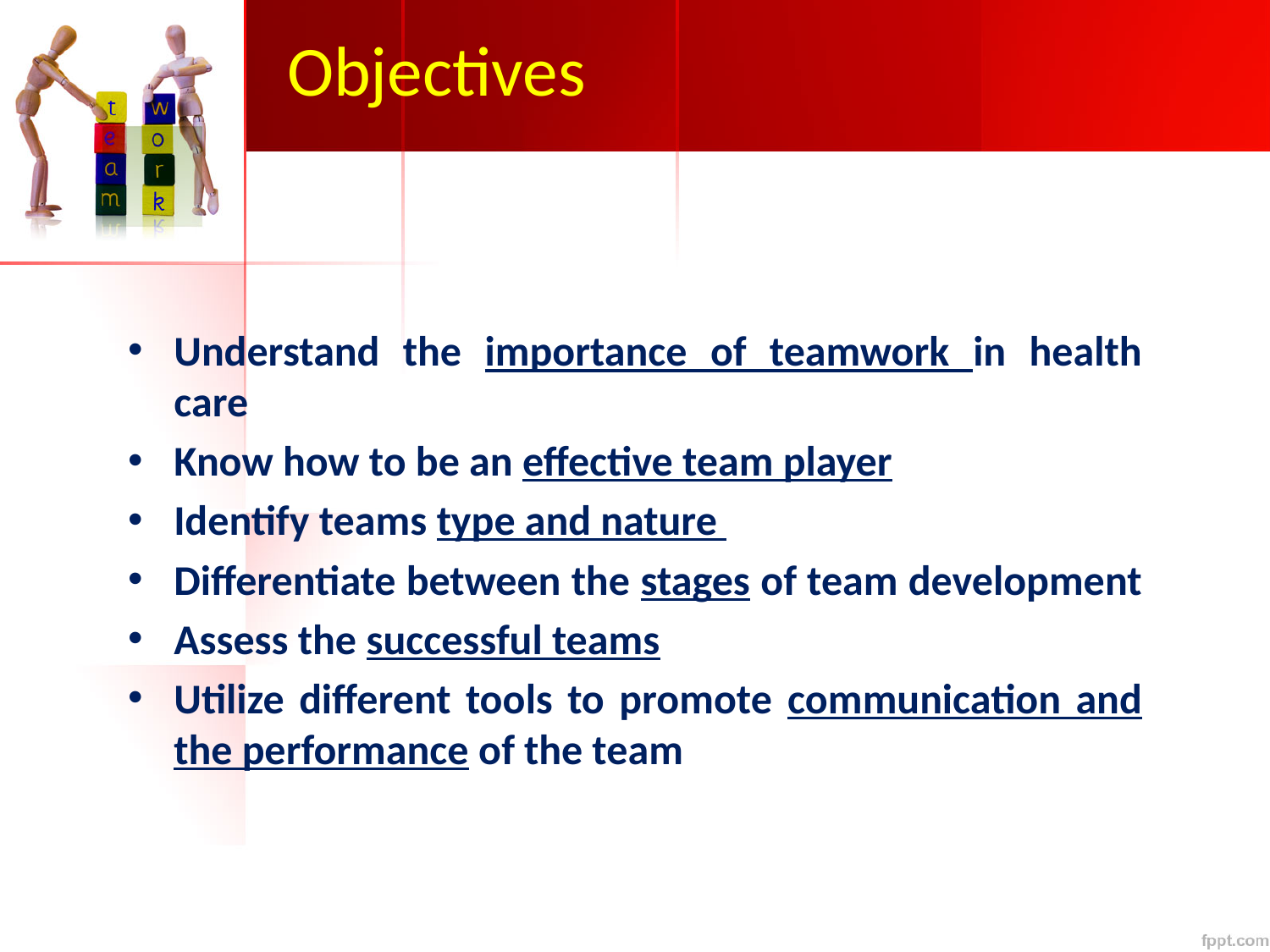

# Objectives

Understand the importance of teamwork in health care
Know how to be an effective team player
Identify teams type and nature
Differentiate between the stages of team development
Assess the successful teams
Utilize different tools to promote communication and the performance of the team